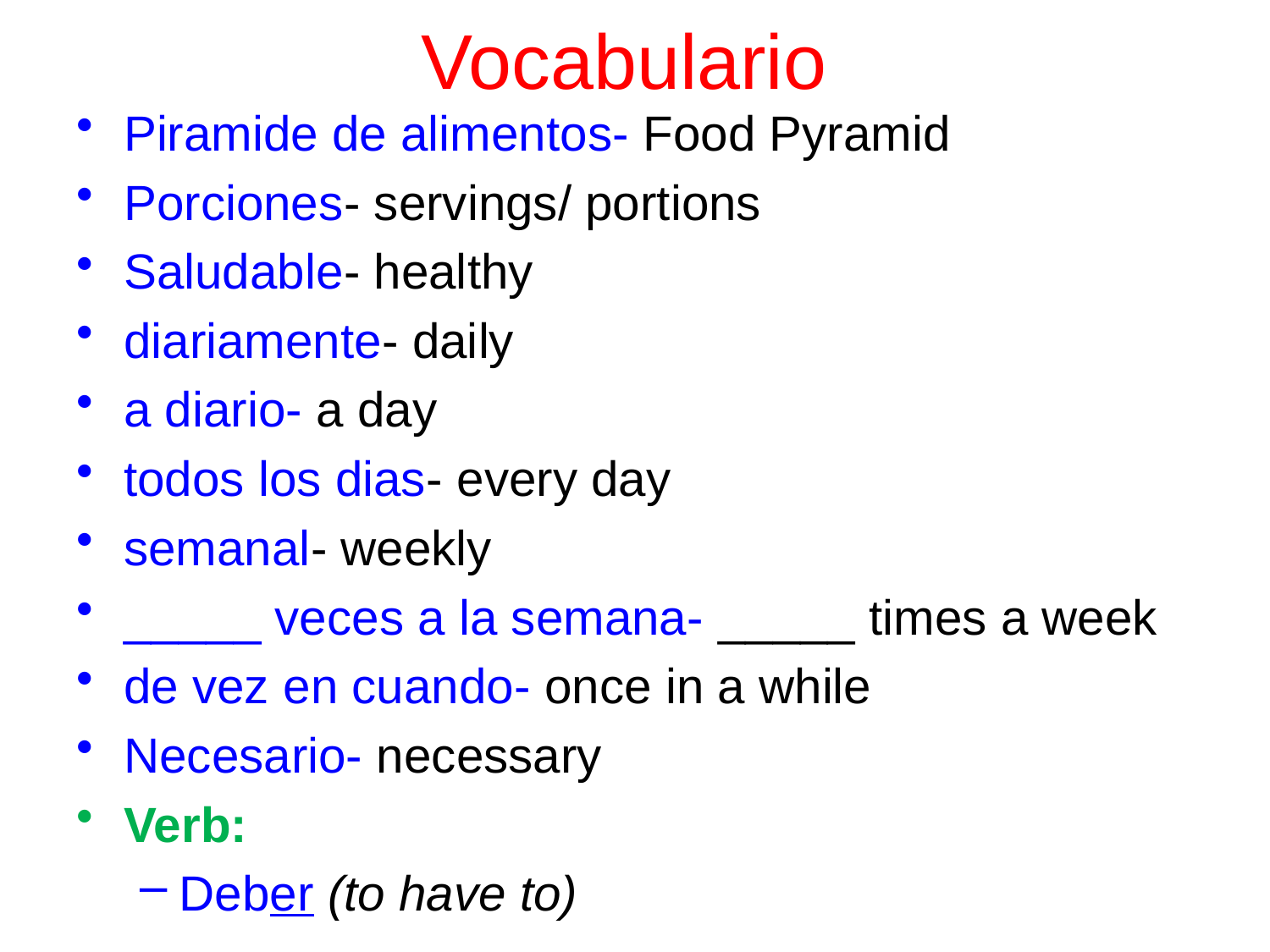

# Vocabulario
Piramide de alimentos- Food Pyramid
Porciones- servings/ portions
Saludable- healthy
diariamente- daily
a diario- a day
todos los dias- every day
semanal- weekly
_____ veces a la semana- _____ times a week
de vez en cuando- once in a while
Necesario- necessary
Verb:
Deber (to have to)